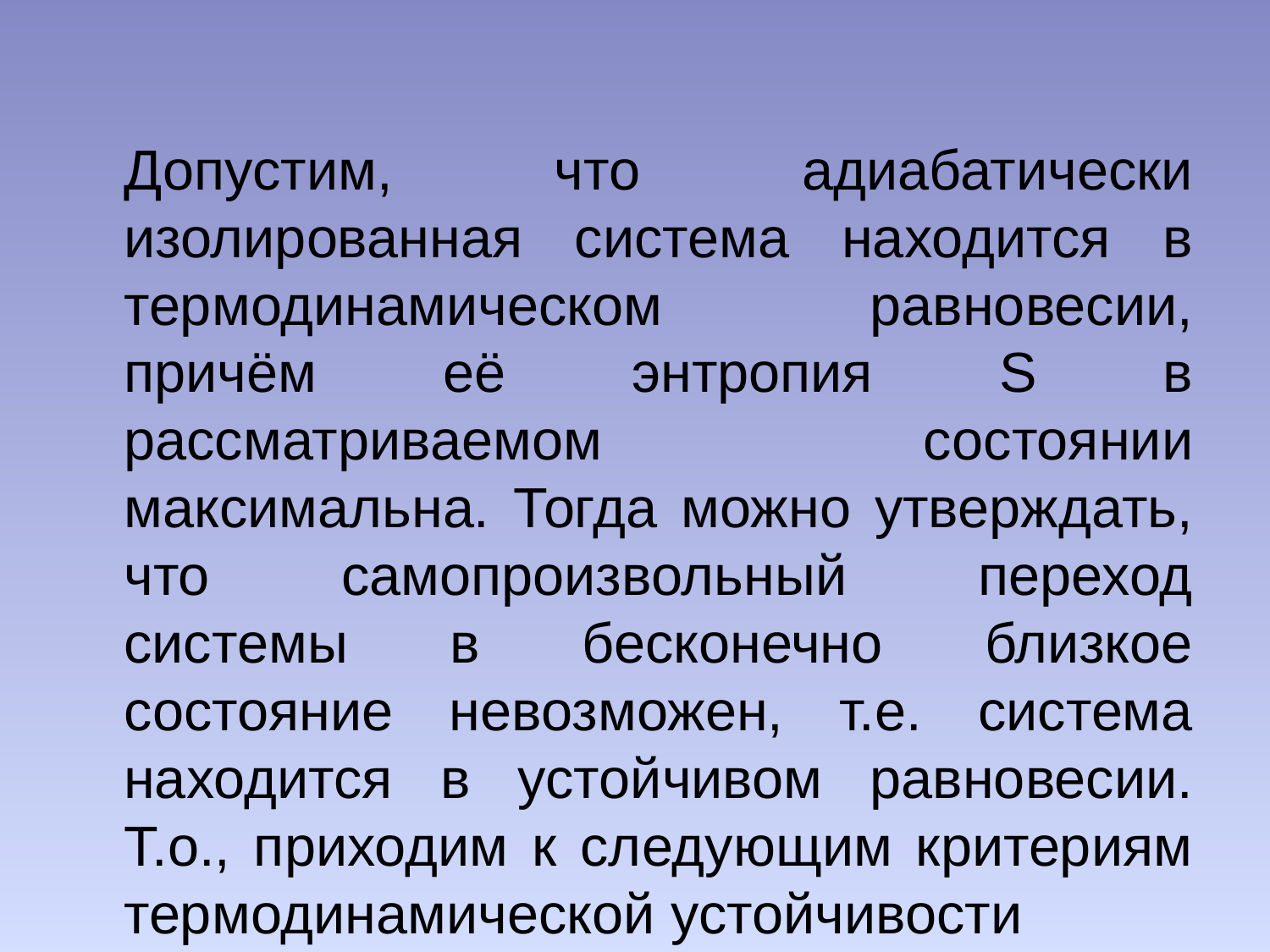

Допустим, что адиабатически изолированная система находится в термодинамическом равновесии, причём её энтропия S в рассматриваемом состоянии максимальна. Тогда можно утверждать, что самопроизвольный переход системы в бесконечно близкое состояние невозможен, т.е. система находится в устойчивом равновесии. Т.о., приходим к следующим критериям термодинамической устойчивости